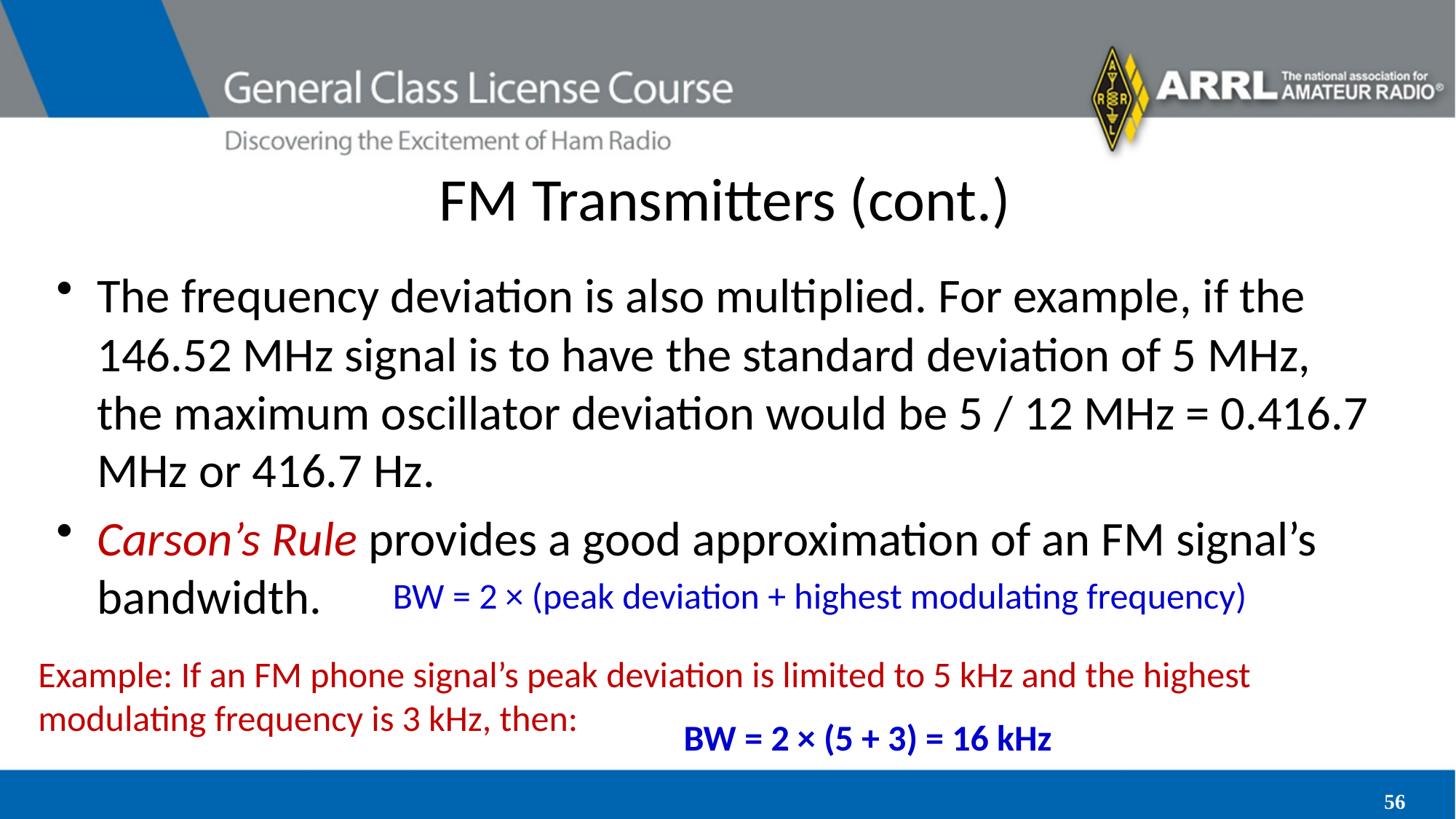

# FM Transmitters (cont.)
The frequency deviation is also multiplied. For example, if the 146.52 MHz signal is to have the standard deviation of 5 MHz, the maximum oscillator deviation would be 5 / 12 MHz = 0.416.7 MHz or 416.7 Hz.
Carson’s Rule provides a good approximation of an FM signal’s bandwidth.

BW = 2 × (peak deviation + highest modulating frequency)
Example: If an FM phone signal’s peak deviation is limited to 5 kHz and the highest modulating frequency is 3 kHz, then:

BW = 2 × (5 + 3) = 16 kHz